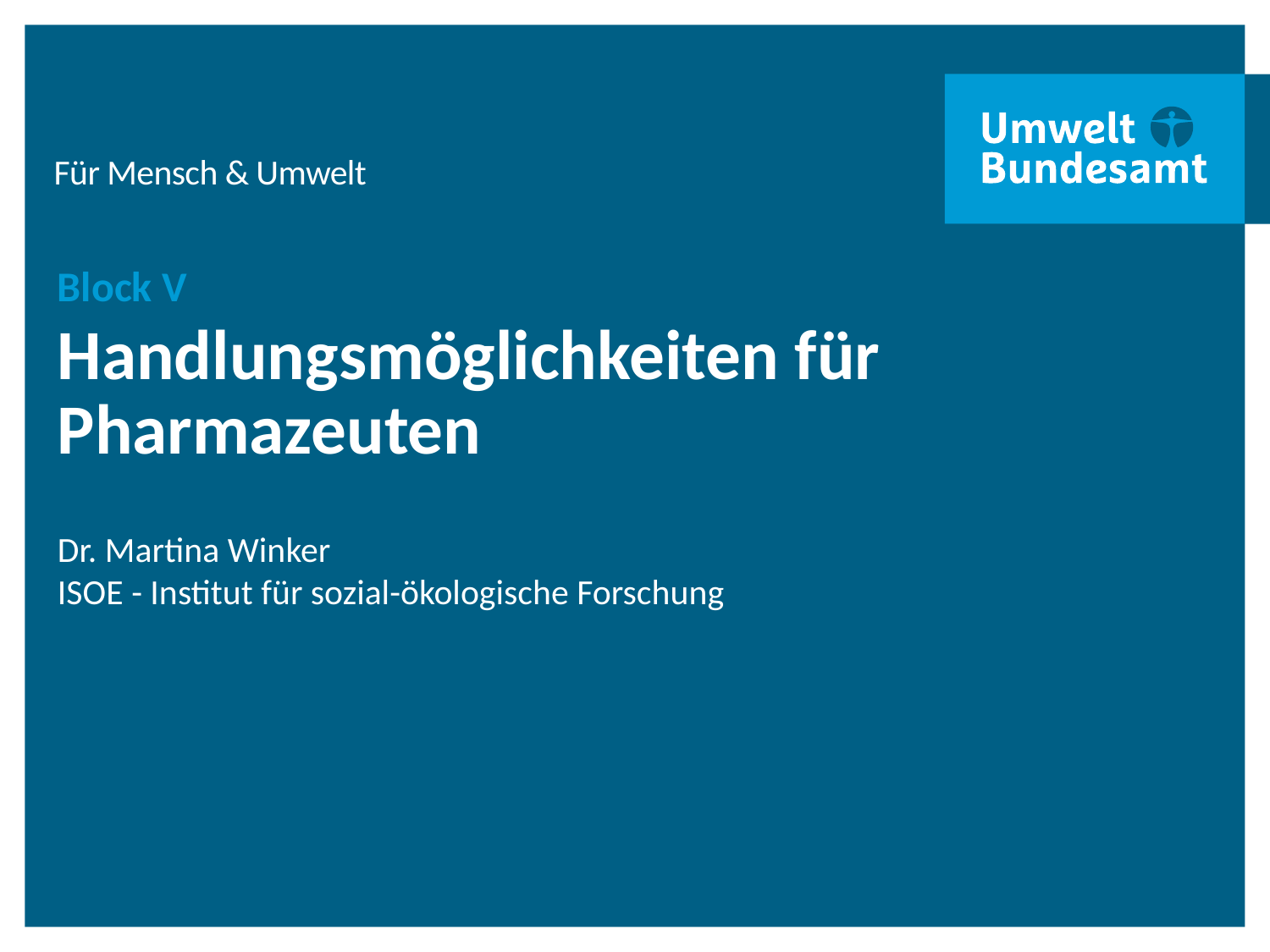

# Block V
Handlungsmöglichkeiten für Pharmazeuten
Dr. Martina Winker
ISOE - Institut für sozial-ökologische Forschung